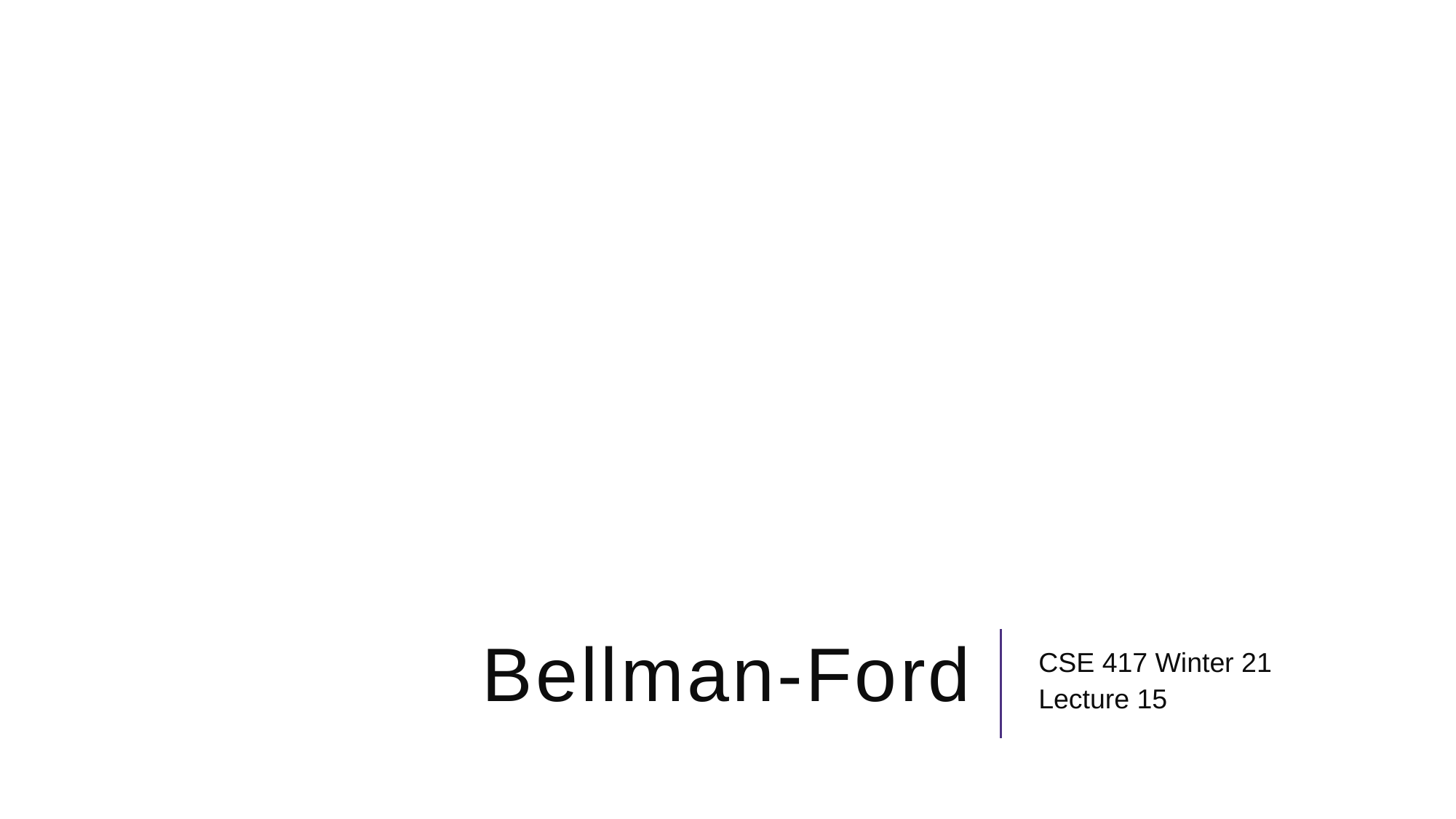

# Bellman-Ford
CSE 417 Winter 21
Lecture 15